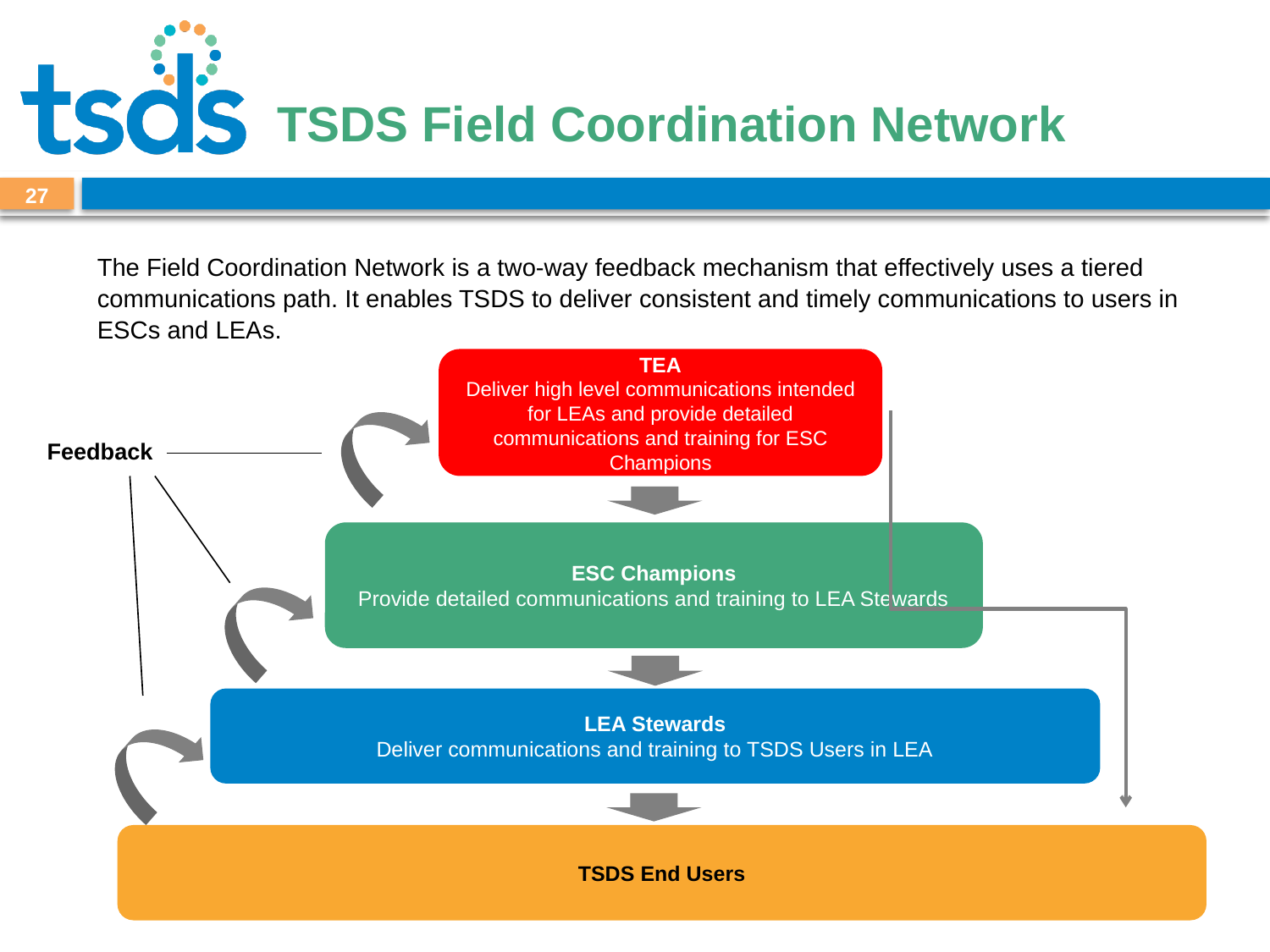

# TSDS Field Coordination Network
27
The Field Coordination Network is a two-way feedback mechanism that effectively uses a tiered communications path. It enables TSDS to deliver consistent and timely communications to users in ESCs and LEAs.

TEA
Deliver high level communications intended for LEAs and provide detailed communications and training for ESC Champions
ESC Champions
Provide detailed communications and training to LEA Stewards

LEA Stewards
Deliver communications and training to TSDS Users in LEA
TSDS End Users

Feedback